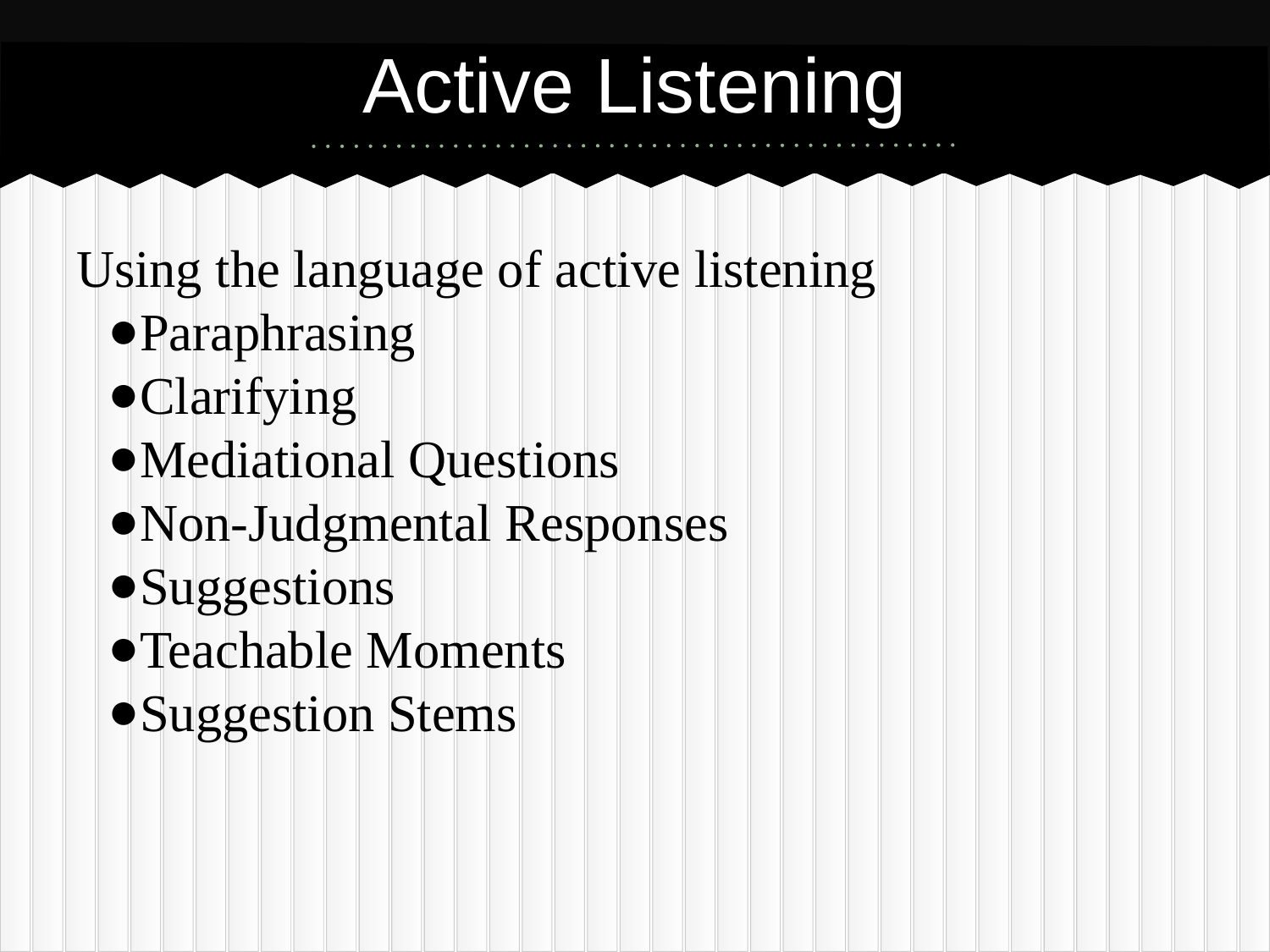

# Active Listening
Using the language of active listening
Paraphrasing
Clarifying
Mediational Questions
Non-Judgmental Responses
Suggestions
Teachable Moments
Suggestion Stems